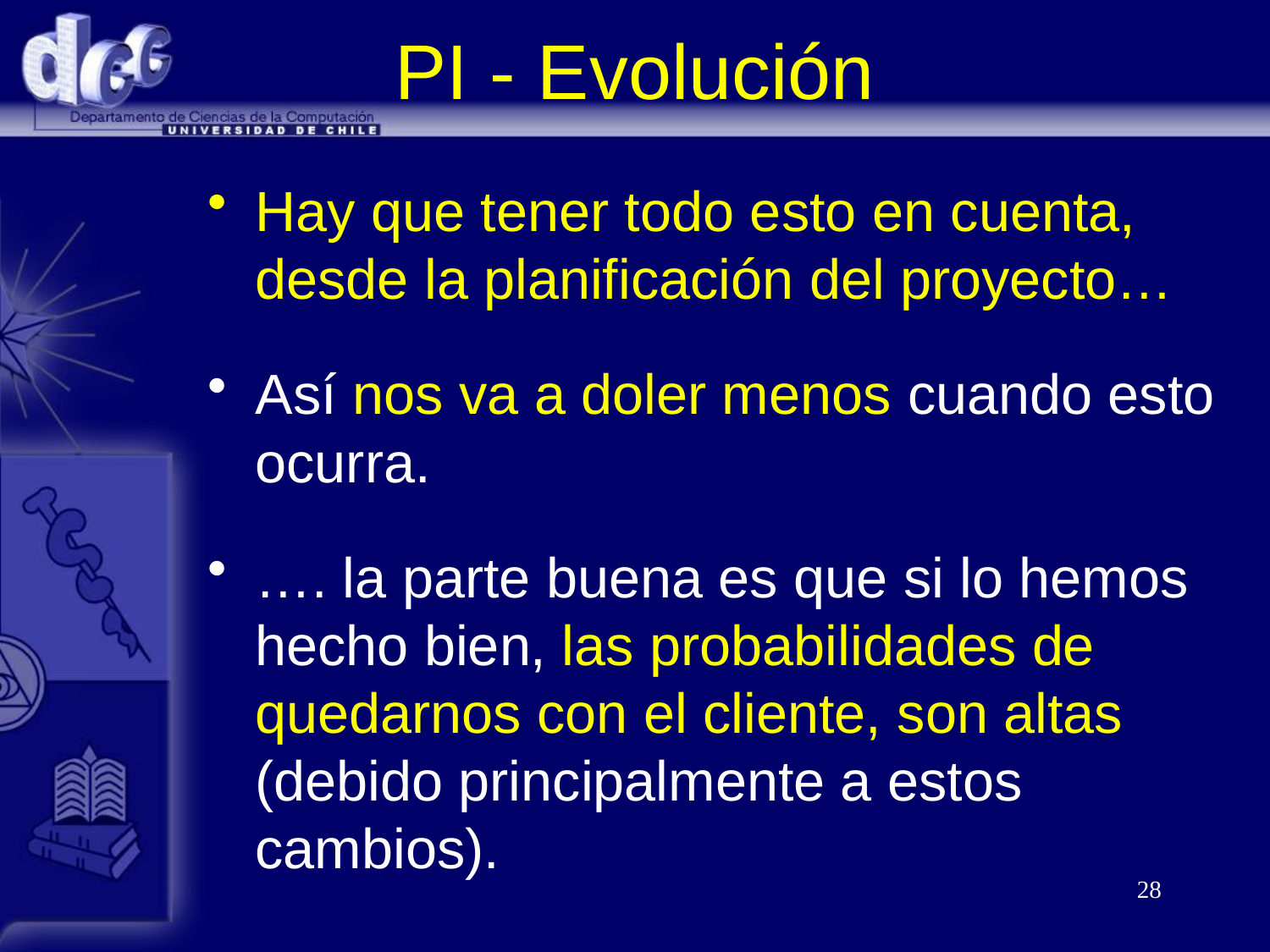

# PI - Evolución
Hay que tener todo esto en cuenta, desde la planificación del proyecto…
Así nos va a doler menos cuando esto ocurra.
…. la parte buena es que si lo hemos hecho bien, las probabilidades de quedarnos con el cliente, son altas (debido principalmente a estos cambios).
28